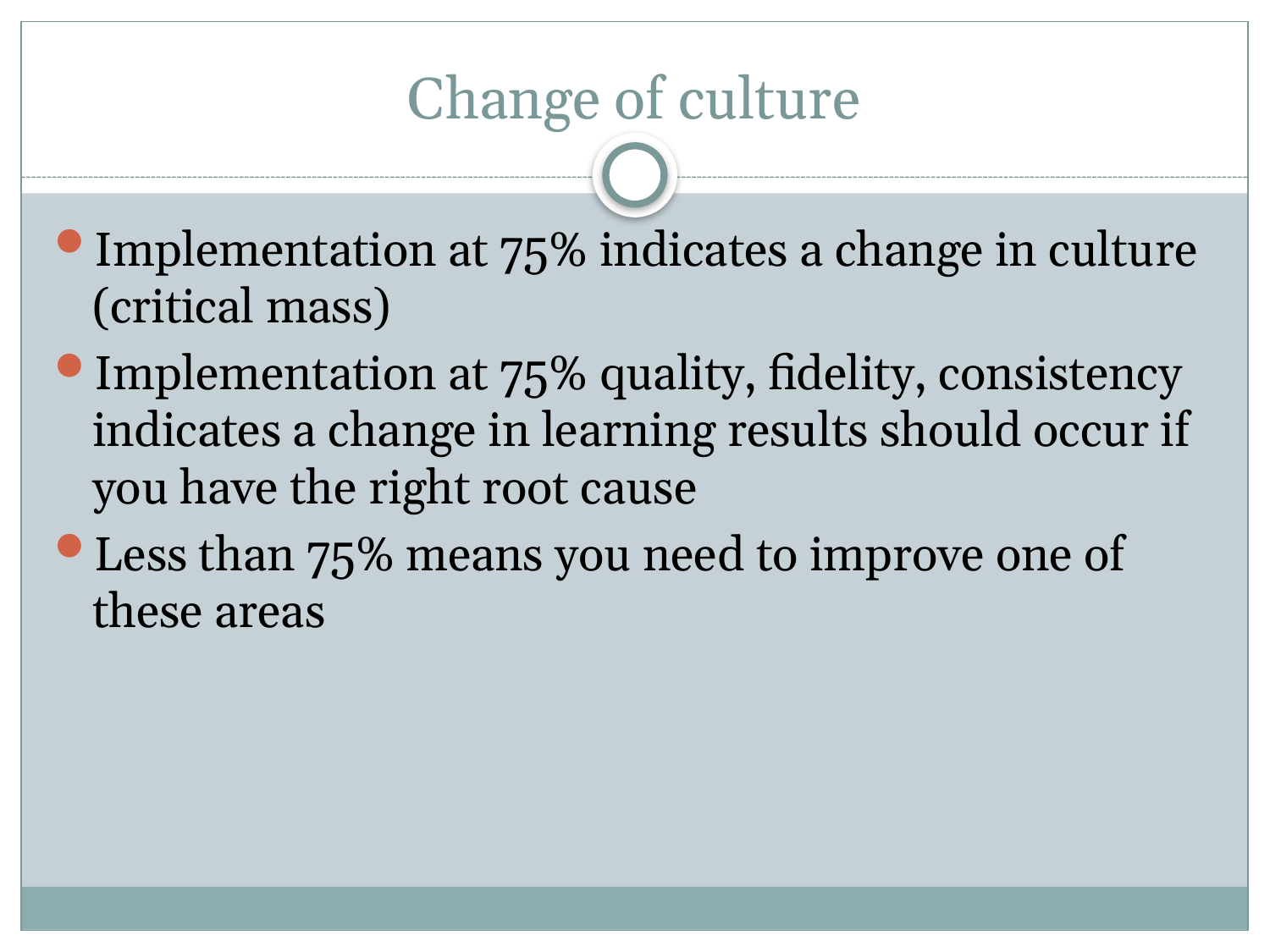

# Change of culture
Implementation at 75% indicates a change in culture (critical mass)
Implementation at 75% quality, fidelity, consistency indicates a change in learning results should occur if you have the right root cause
Less than 75% means you need to improve one of these areas